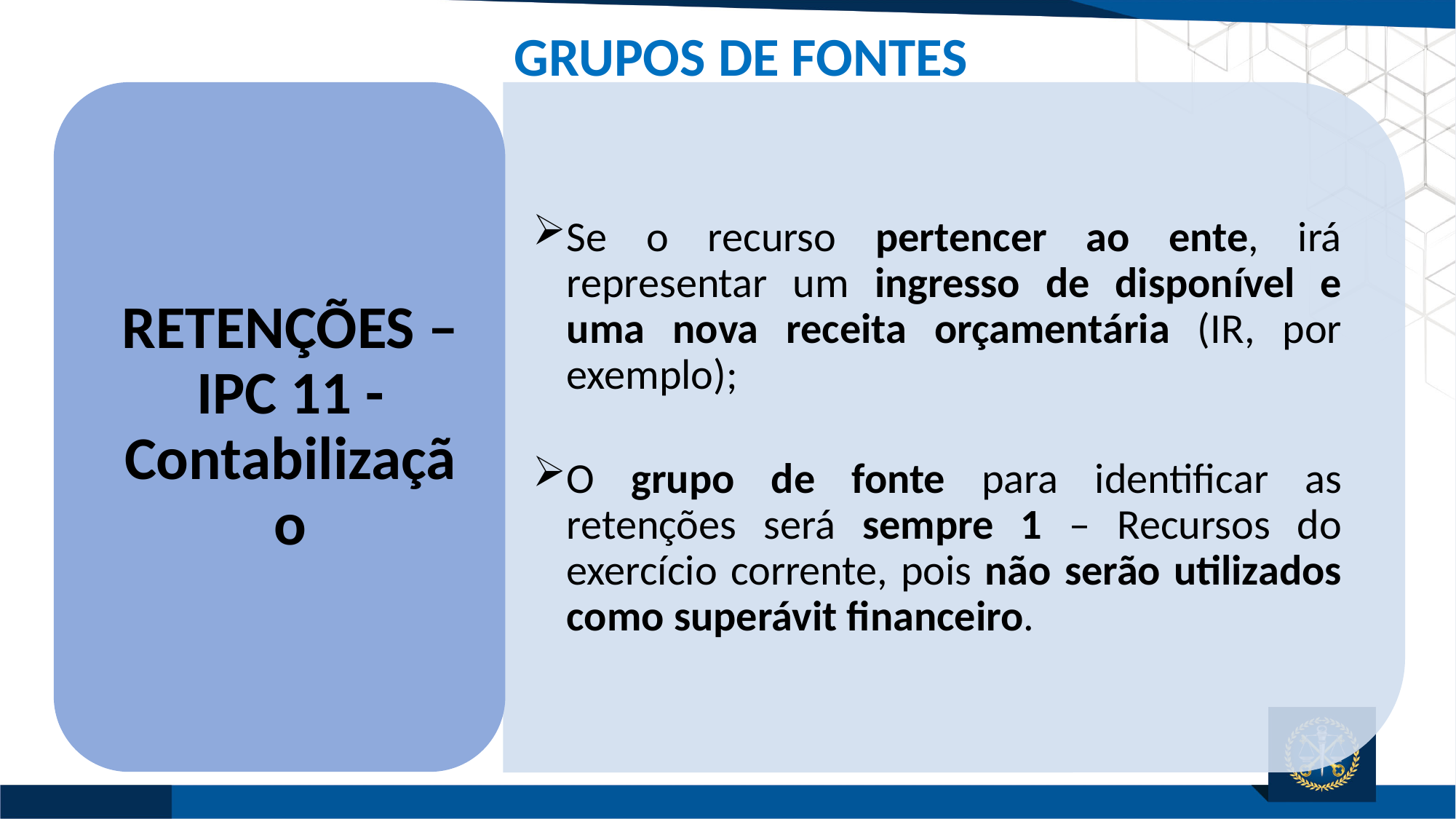

GRUPOS DE FONTES
Se o recurso pertencer ao ente, irá representar um ingresso de disponível e uma nova receita orçamentária (IR, por exemplo);

O grupo de fonte para identificar as retenções será sempre 1 – Recursos do exercício corrente, pois não serão utilizados como superávit financeiro.
RETENÇÕES – IPC 11 - Contabilização